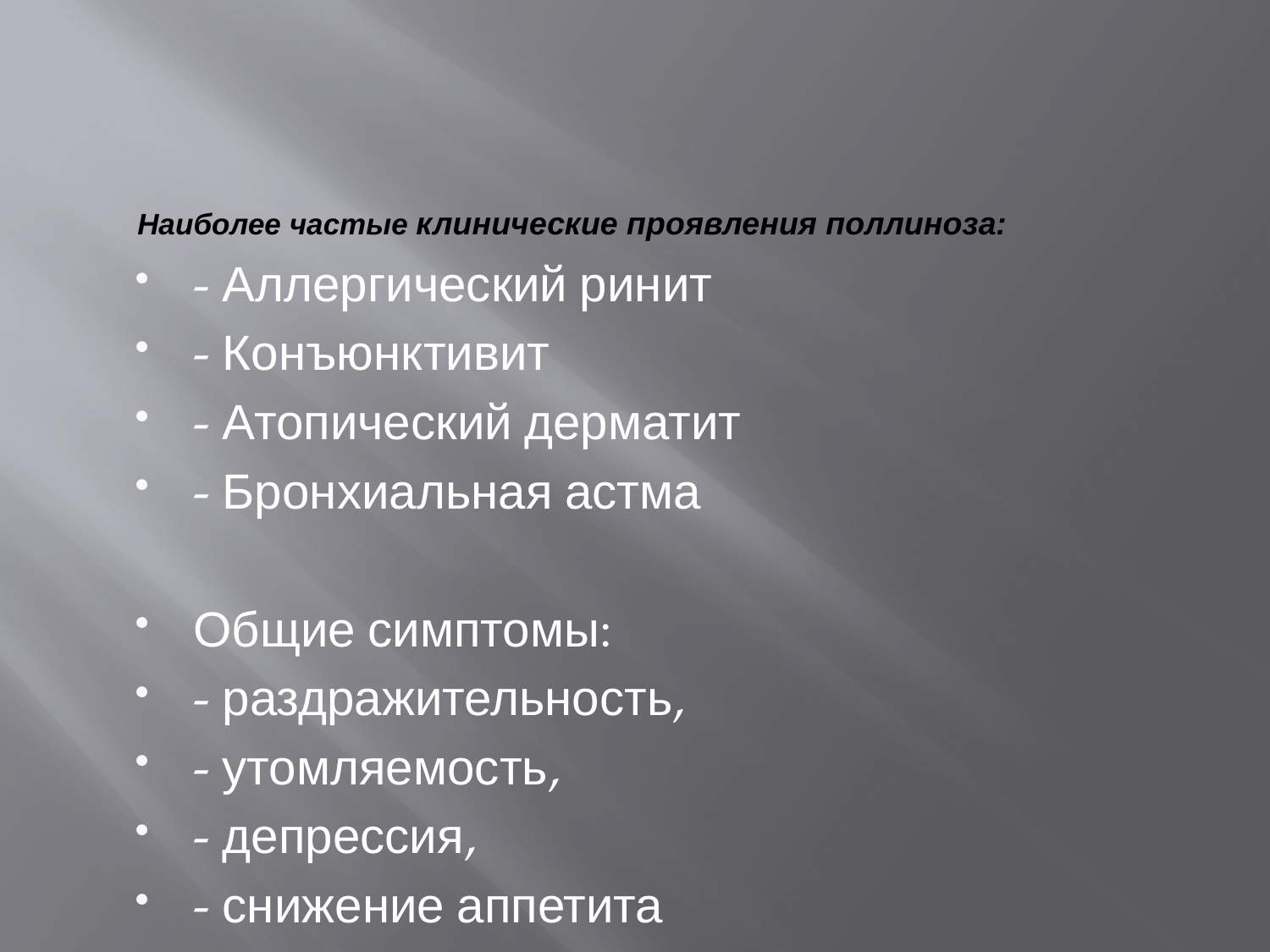

# Наиболее частые клинические проявления поллиноза:
- Аллергический ринит
- Конъюнктивит
- Атопический дерматит
- Бронхиальная астма

Общие симптомы:
- раздражительность,
- утомляемость,
- депрессия,
- снижение аппетита